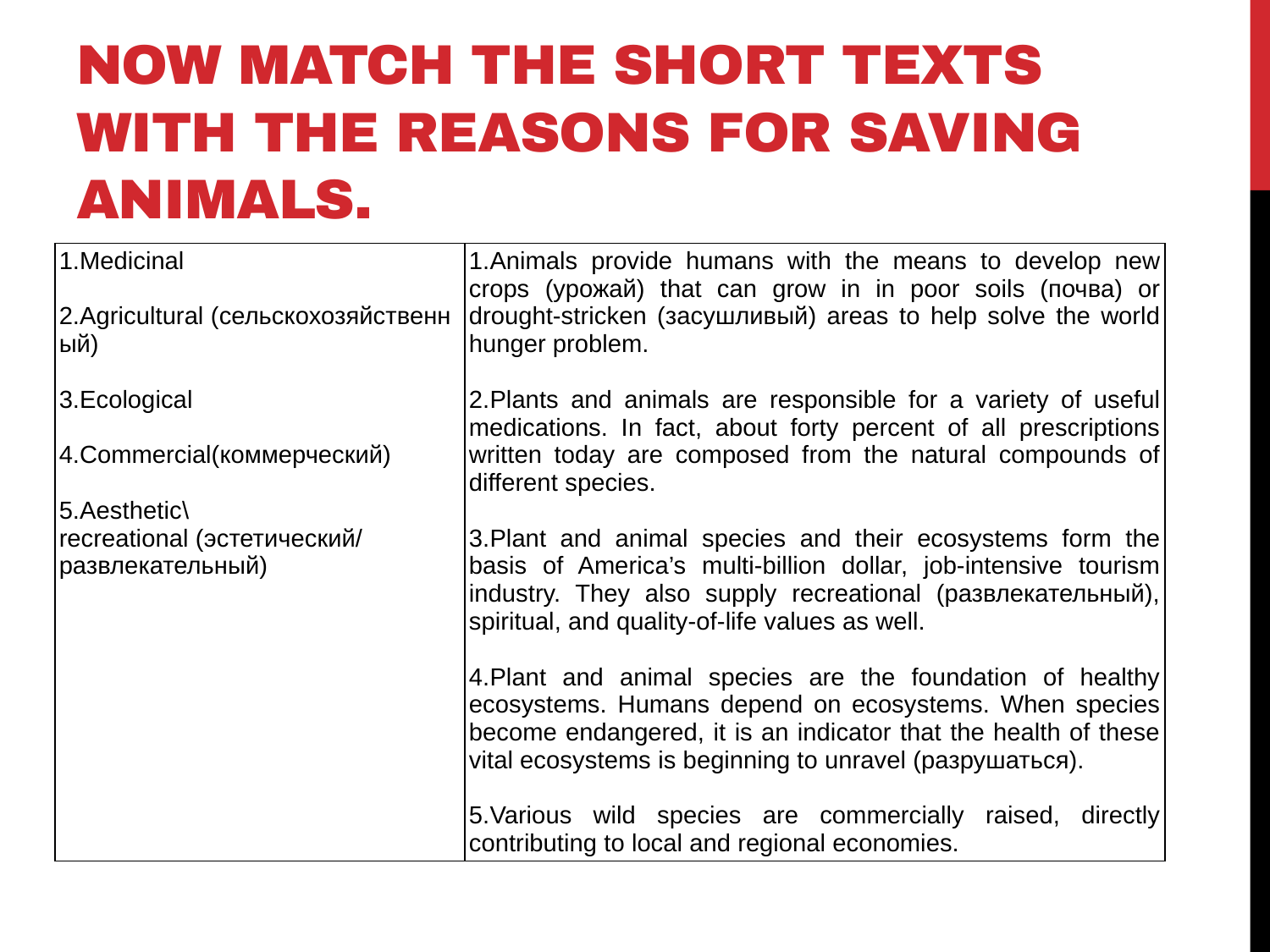

# Now match the short texts with the reasons for saving animals.
| Medicinal Agricultural (сельскохозяйственный) Ecological Commercial(коммерческий) Aesthetic\recreational (эстетический/развлекательный) | Animals provide humans with the means to develop new crops (урожай) that can grow in in poor soils (почва) or drought-stricken (засушливый) areas to help solve the world hunger problem. Plants and animals are responsible for a variety of useful medications. In fact, about forty percent of all prescriptions written today are composed from the natural compounds of different species. Plant and animal species and their ecosystems form the basis of America’s multi-billion dollar, job-intensive tourism industry. They also supply recreational (развлекательный), spiritual, and quality-of-life values as well. Plant and animal species are the foundation of healthy ecosystems. Humans depend on ecosystems. When species become endangered, it is an indicator that the health of these vital ecosystems is beginning to unravel (разрушаться). Various wild species are commercially raised, directly contributing to local and regional economies. |
| --- | --- |